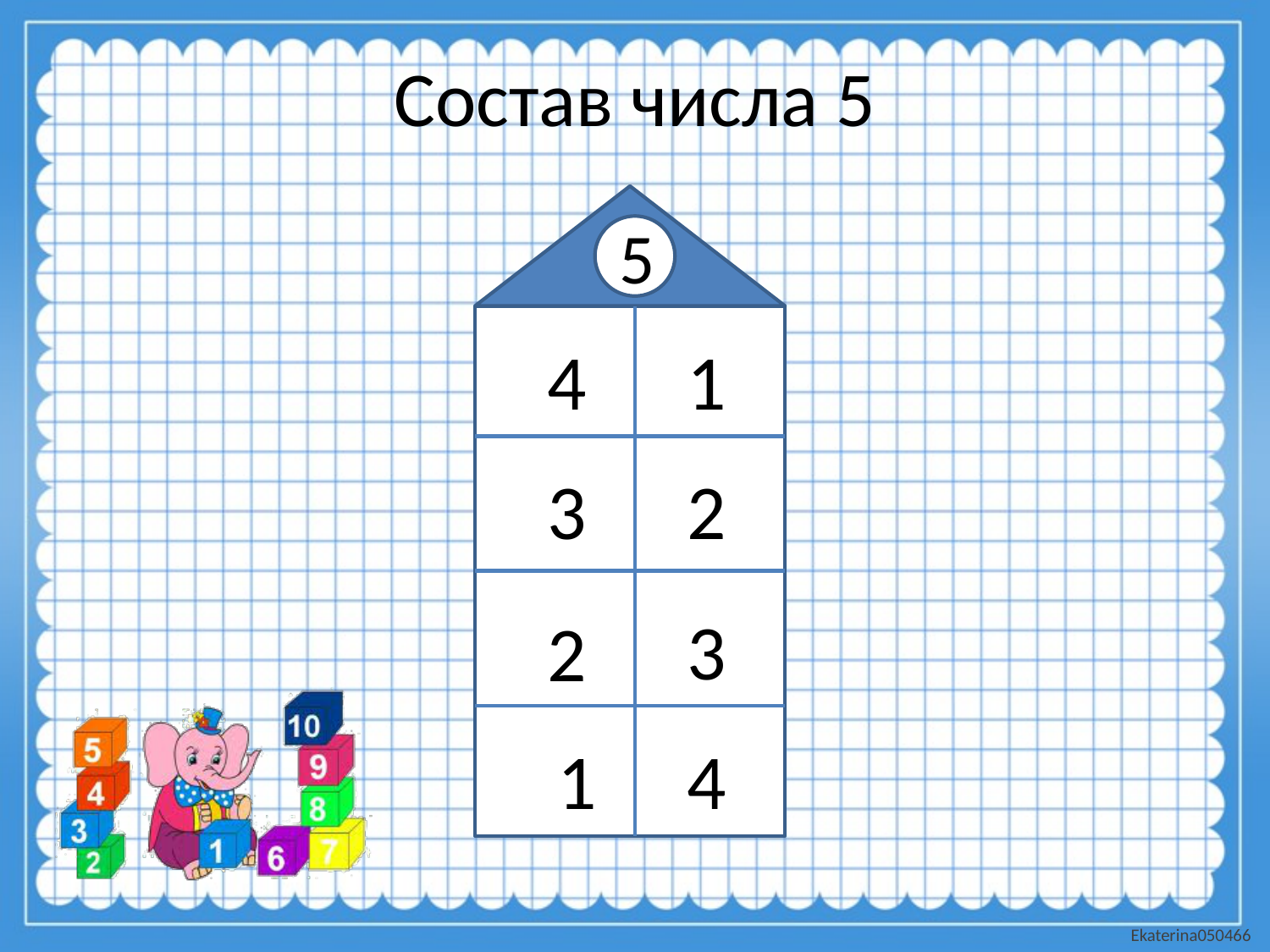

# Состав числа 5

5
43
4
1
3
2
3
2
1
4